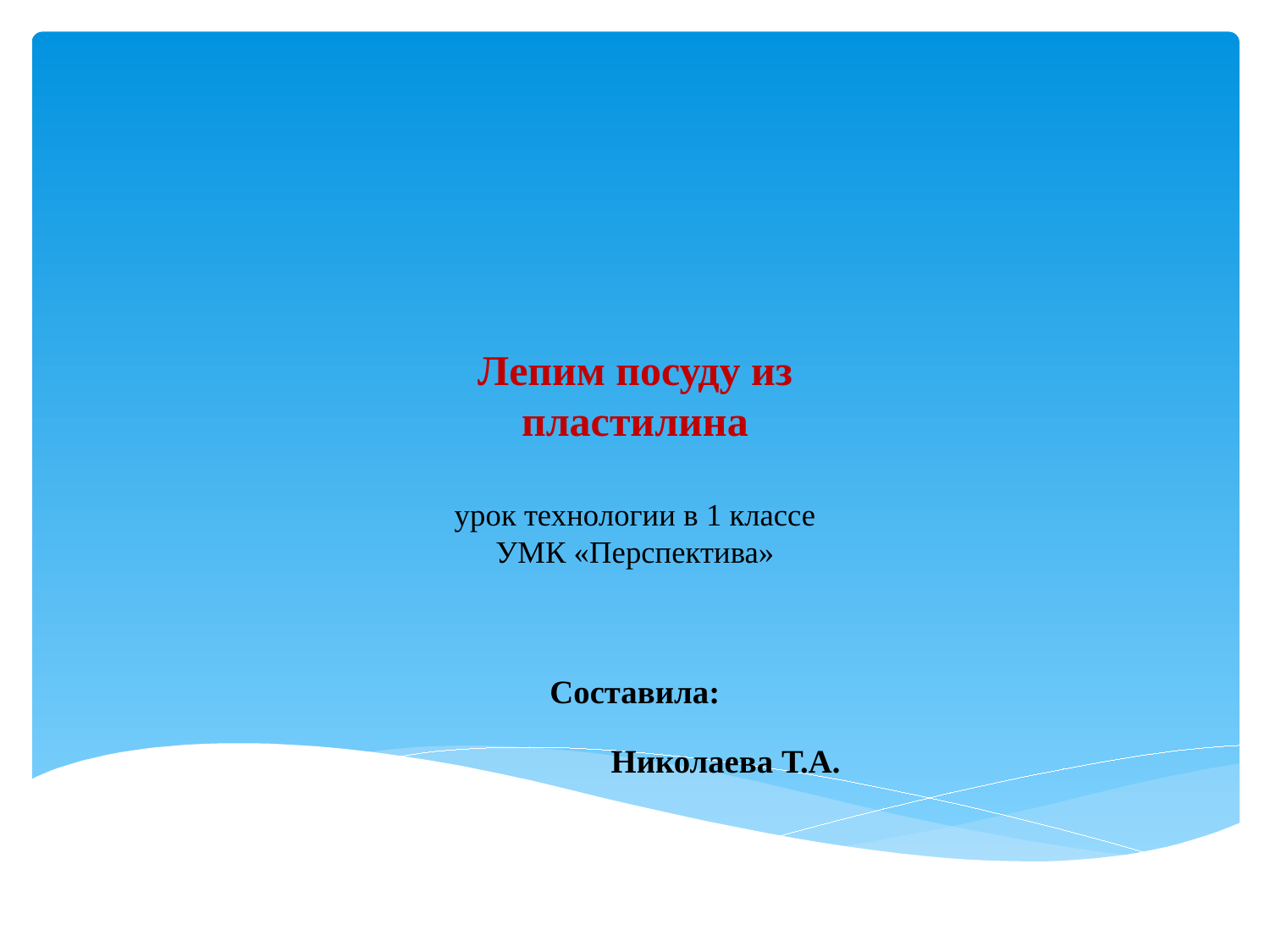

# Лепим посуду из пластилина урок технологии в 1 классе УМК «Перспектива»

Составила:
                                                                                                                               Николаева Т.А.